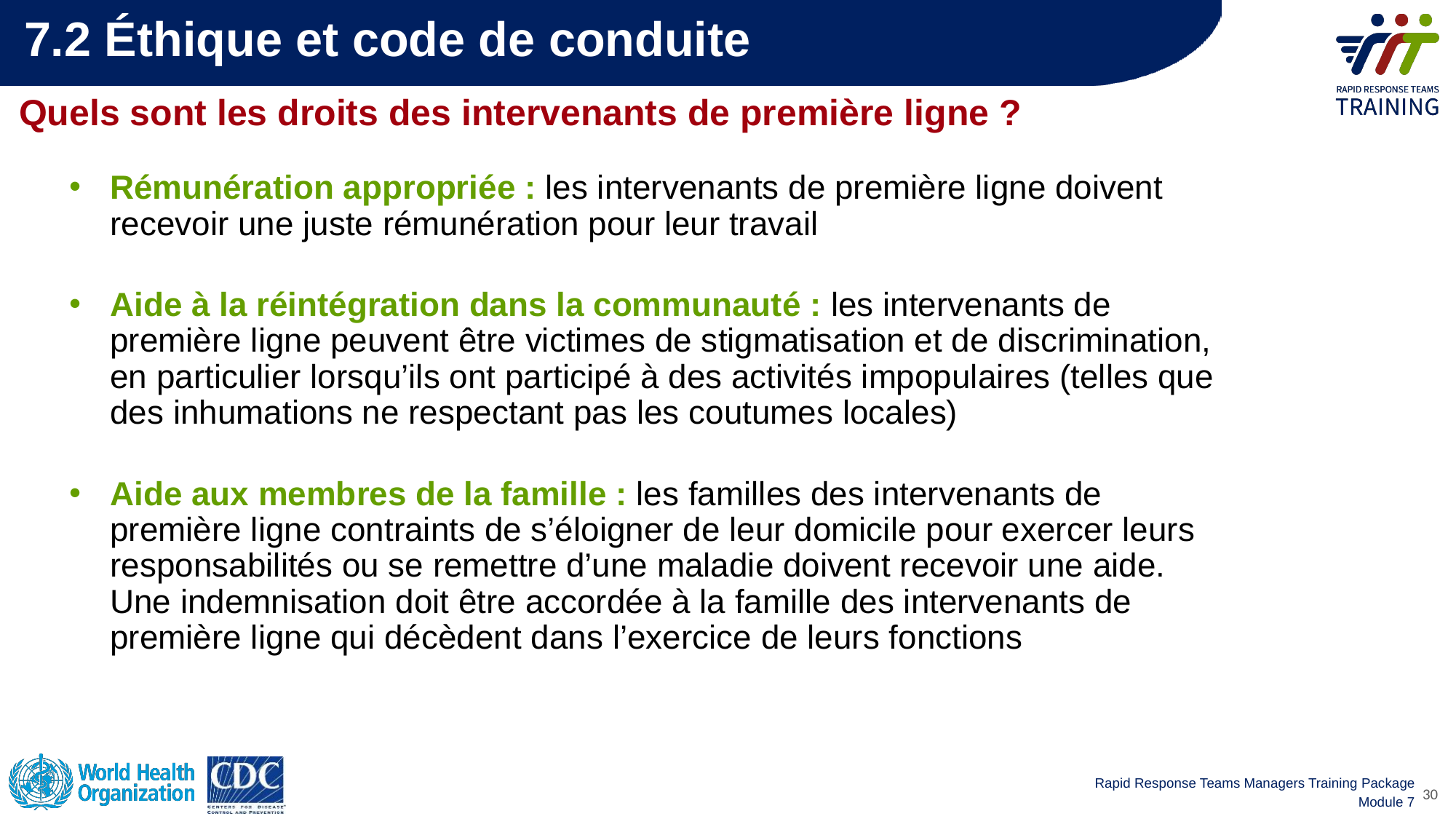

7.2 Éthique et code de conduite
# Quels sont les droits des intervenants de première ligne ?
Rémunération appropriée : les intervenants de première ligne doivent recevoir une juste rémunération pour leur travail

Aide à la réintégration dans la communauté : les intervenants de première ligne peuvent être victimes de stigmatisation et de discrimination, en particulier lorsqu’ils ont participé à des activités impopulaires (telles que des inhumations ne respectant pas les coutumes locales)

Aide aux membres de la famille : les familles des intervenants de première ligne contraints de s’éloigner de leur domicile pour exercer leurs responsabilités ou se remettre d’une maladie doivent recevoir une aide. Une indemnisation doit être accordée à la famille des intervenants de première ligne qui décèdent dans l’exercice de leurs fonctions

30